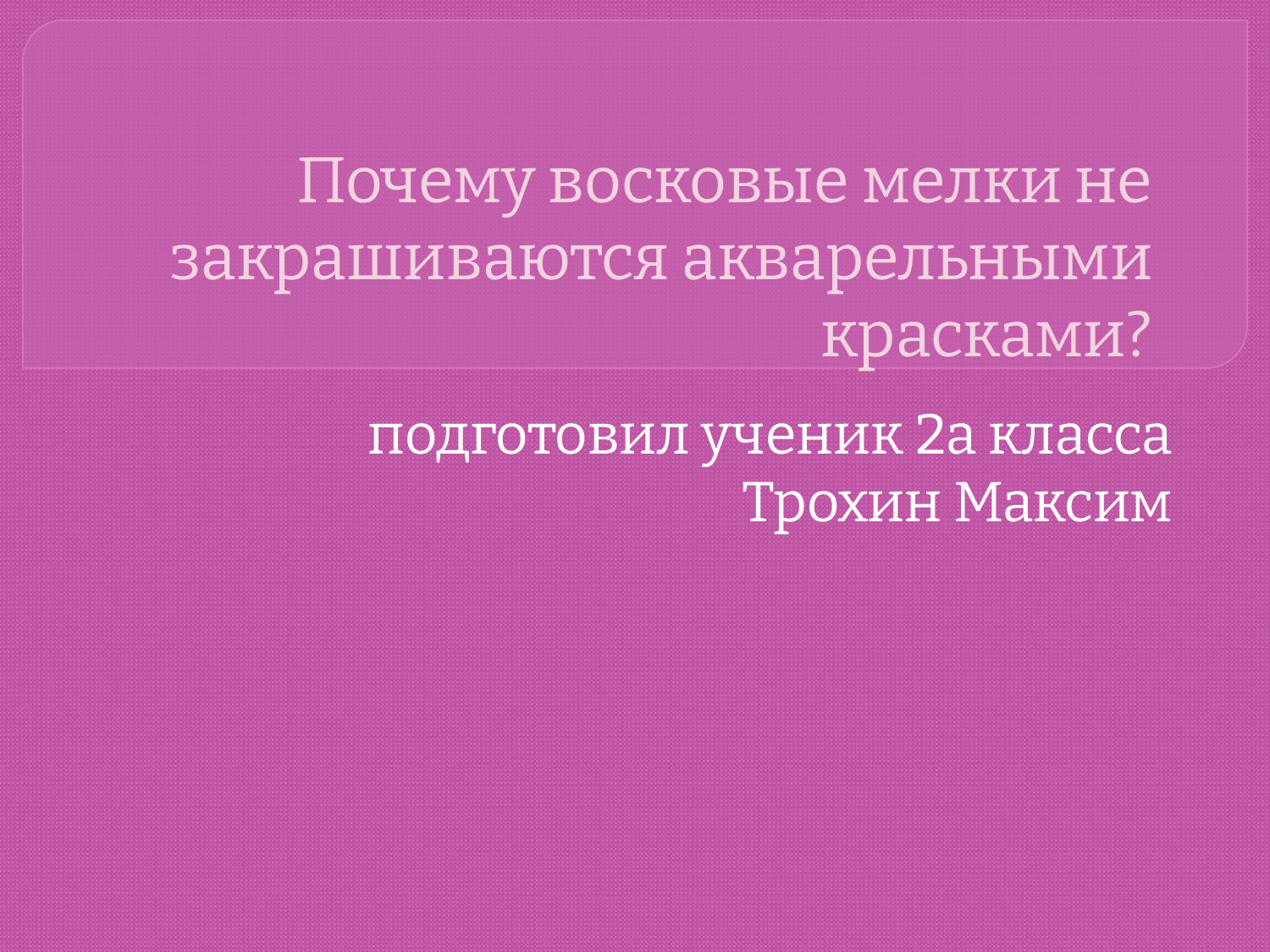

# Почему восковые мелки не закрашиваются акварельными красками?
подготовил ученик 2а класса
Трохин Максим